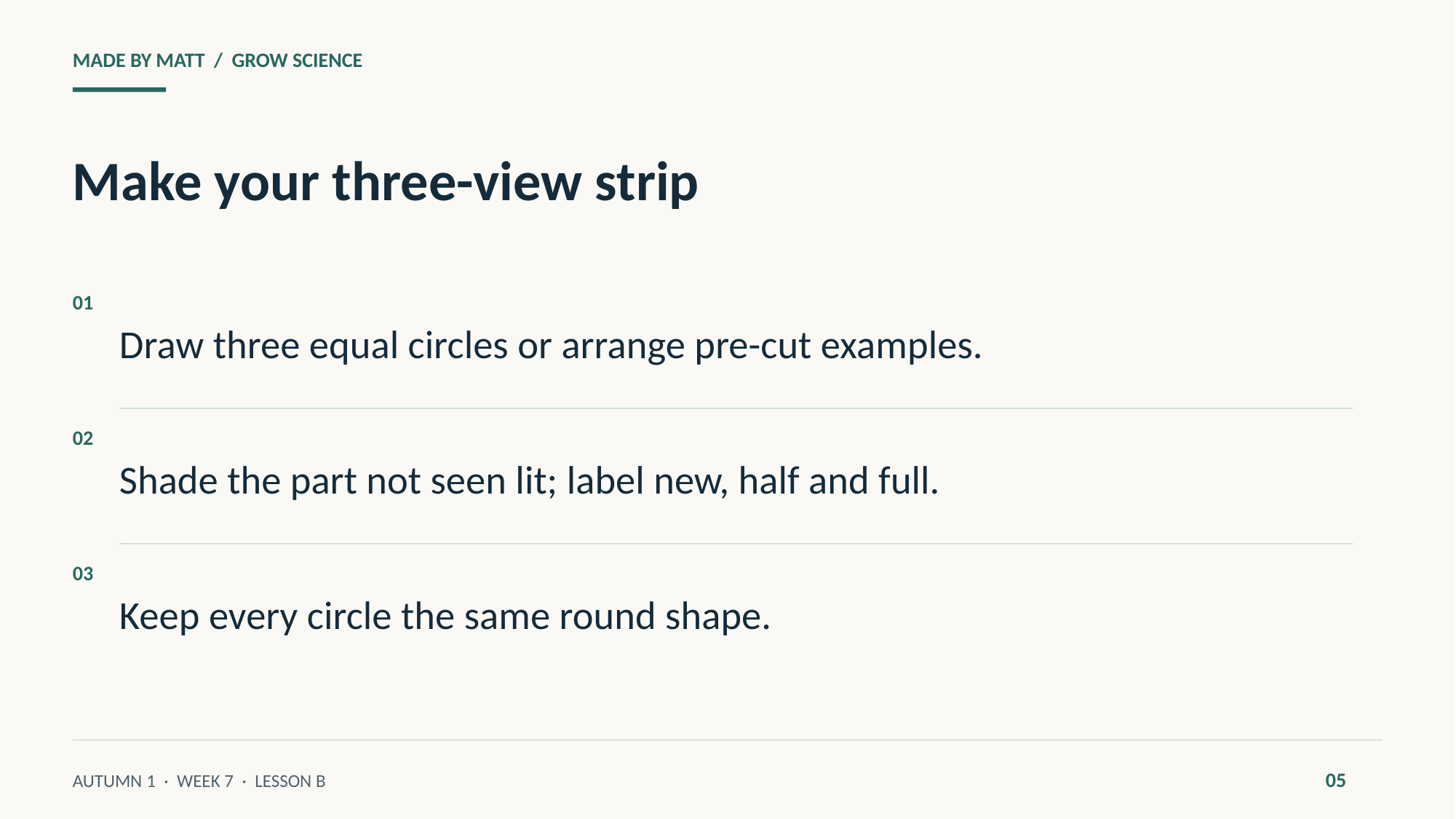

MADE BY MATT  /  GROW SCIENCE

Make your three-view strip
Draw three equal circles or arrange pre-cut examples.
01

Shade the part not seen lit; label new, half and full.
02

Keep every circle the same round shape.
03

05
AUTUMN 1  ·  WEEK 7  ·  LESSON B